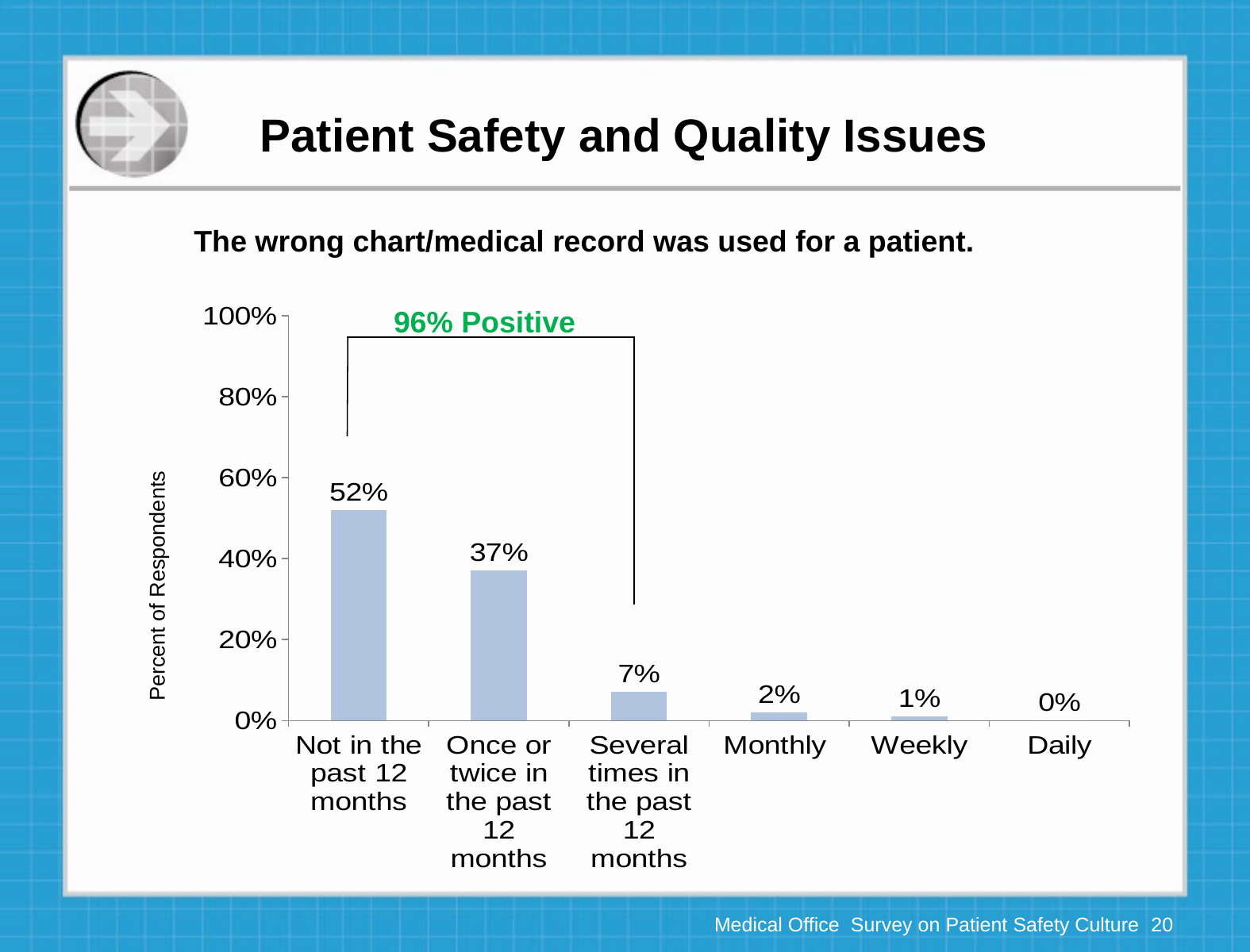

# Patient Safety and Quality Issues
The wrong chart/medical record was used for a patient.
96% Positive

### Chart

| Category | Series 1 |
|---|---|
| Not in the past 12 months | 0.52 |
| Once or twice in the past 12 months | 0.3700000000000004 |
| Several times in the past 12 months | 0.07000000000000002 |
| Monthly  | 0.02000000000000001 |
| Weekly | 0.010000000000000005 |
| Daily | 0.0 |
Percent of Respondents